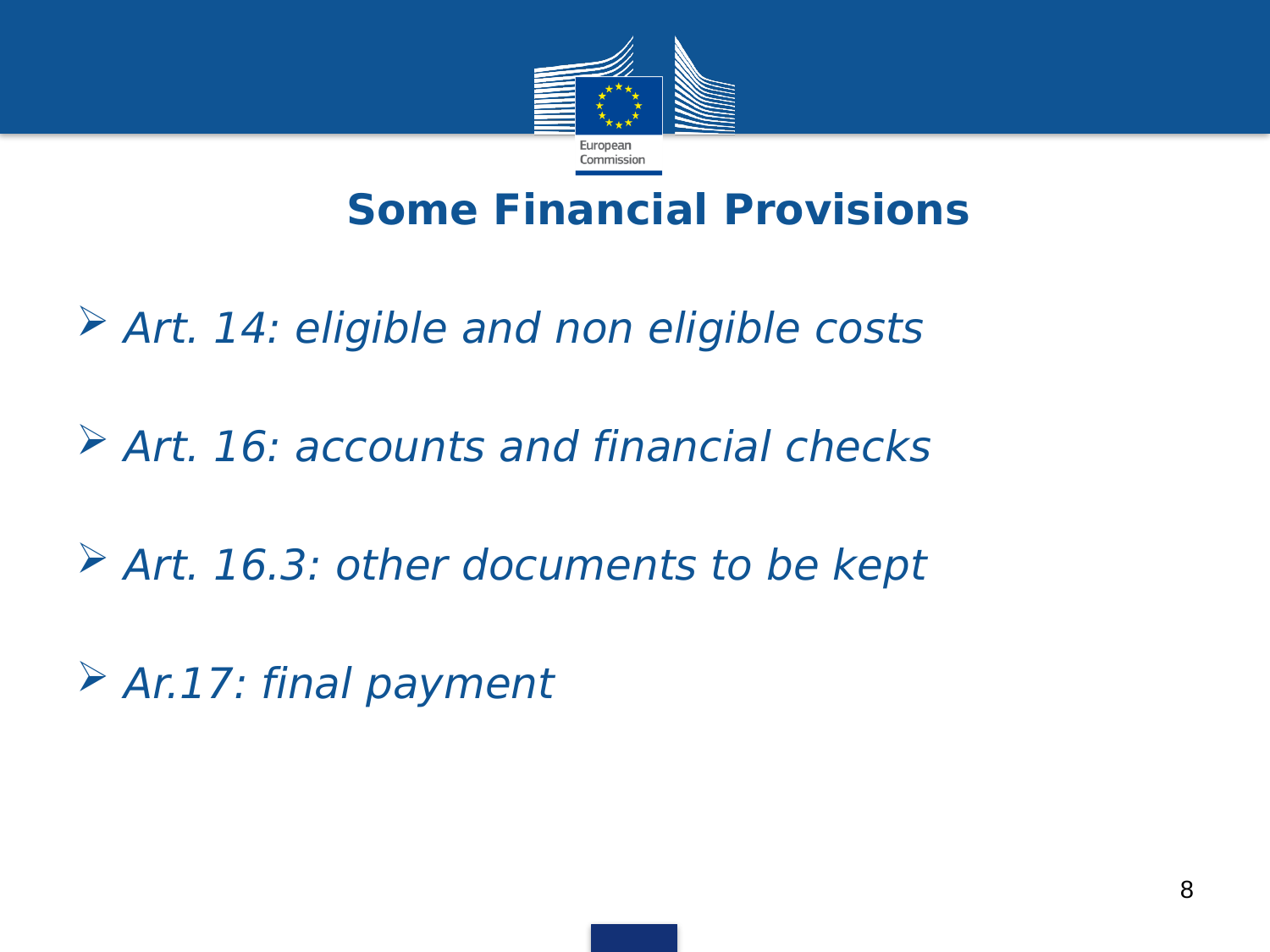

#
Some Financial Provisions

Art. 14: eligible and non eligible costs

Art. 16: accounts and financial checks

Art. 16.3: other documents to be kept

Ar.17: final payment
8